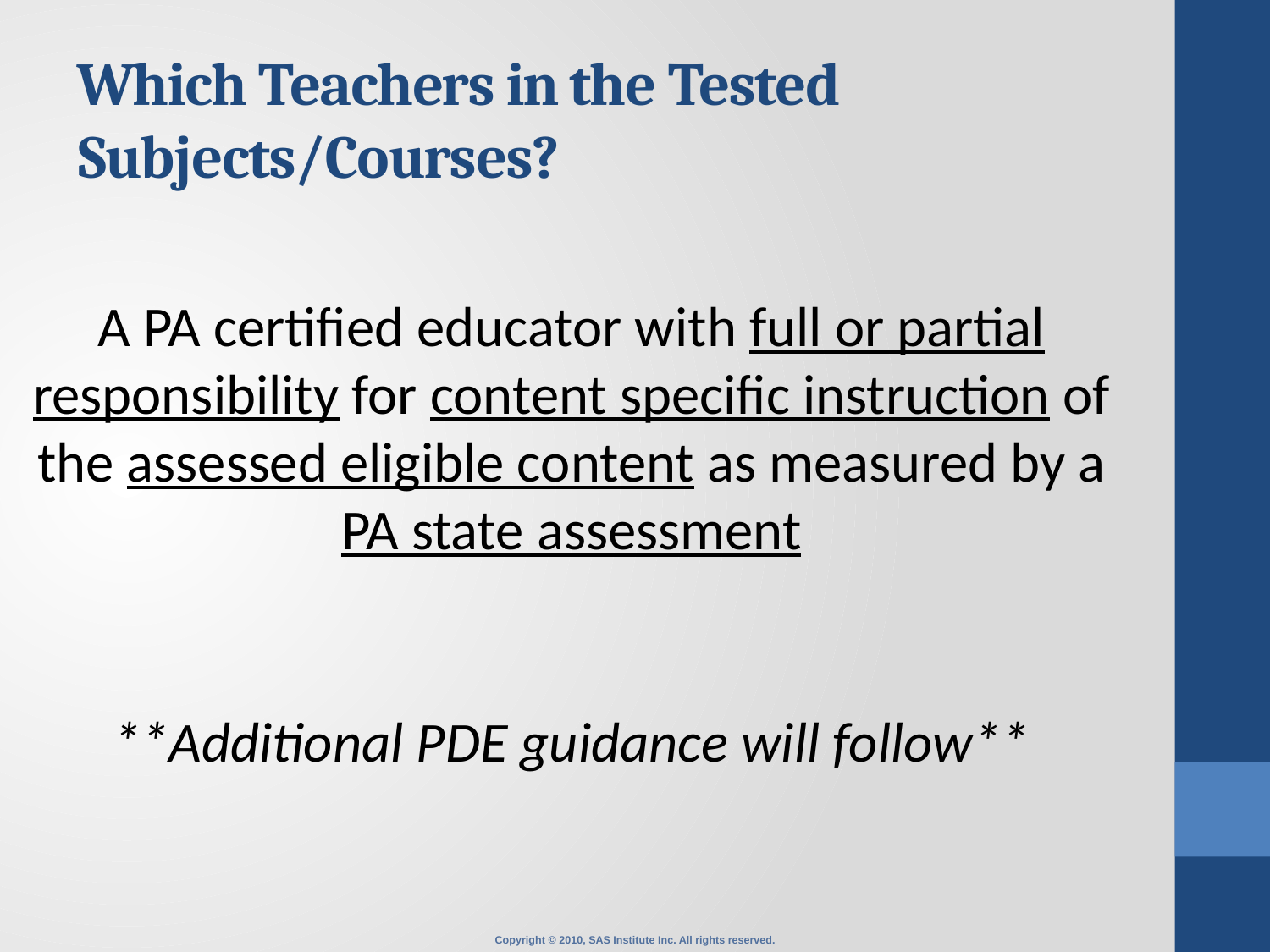

# Which Teachers in the Tested Subjects/Courses?
A PA certified educator with full or partial responsibility for content specific instruction of the assessed eligible content as measured by a PA state assessment

**Additional PDE guidance will follow**